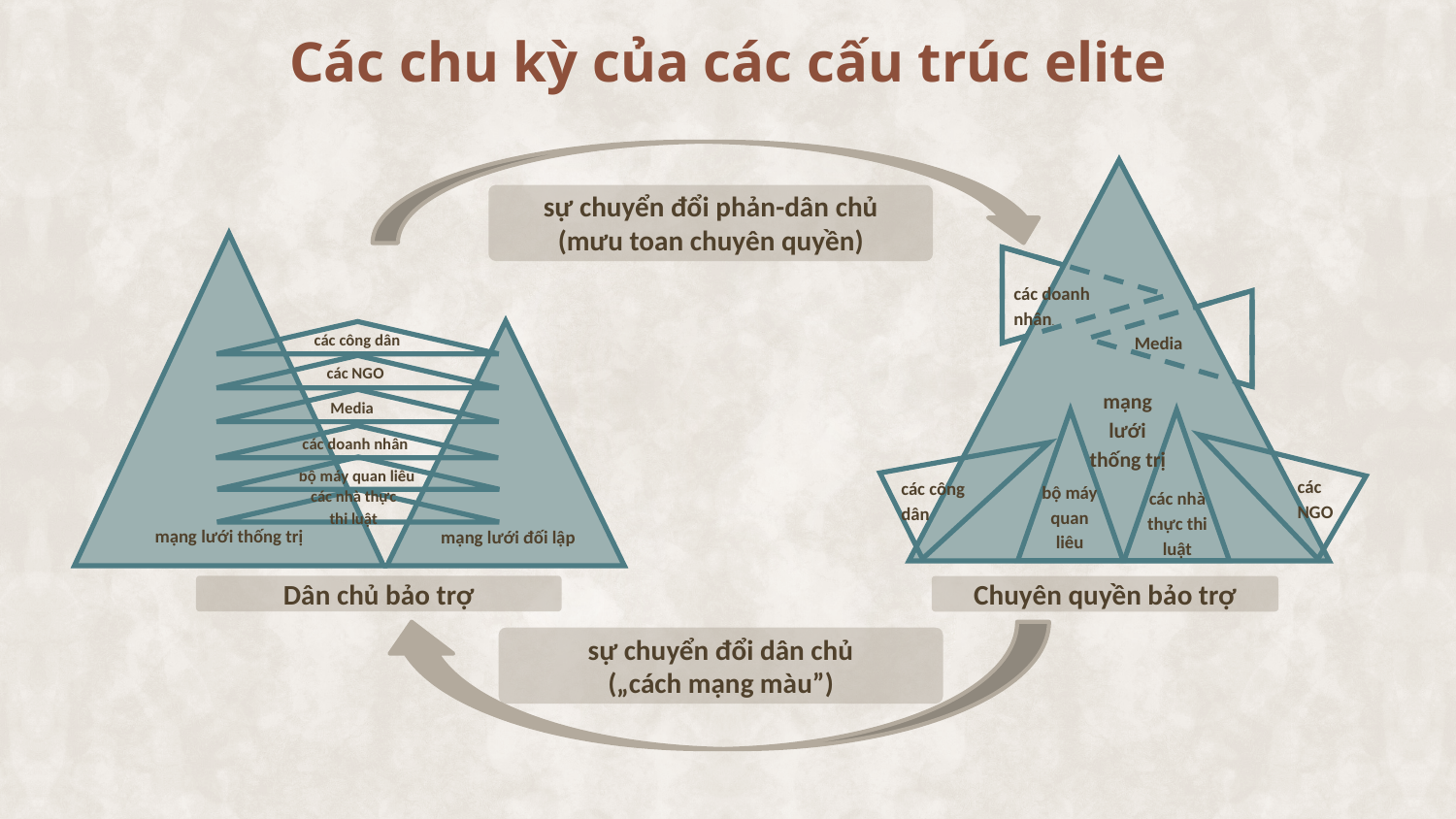

# Các chu kỳ của các cấu trúc elite

các doanh nhân.
Media
các NGO
các công dân
mạng lưới thống trị
sự chuyển đổi phản-dân chủ
(mưu toan chuyên quyền)

các công dân

các NGO

Media

các doanh nhân

bộ máy quan liêu
bộ máy quan liêu
các nhà thực thi luật

các nhà thực thi luật
mạng lưới thống trị
mạng lưới đối lập
Dân chủ bảo trợ
Chuyên quyền bảo trợ

sự chuyển đổi dân chủ
(„cách mạng màu”)